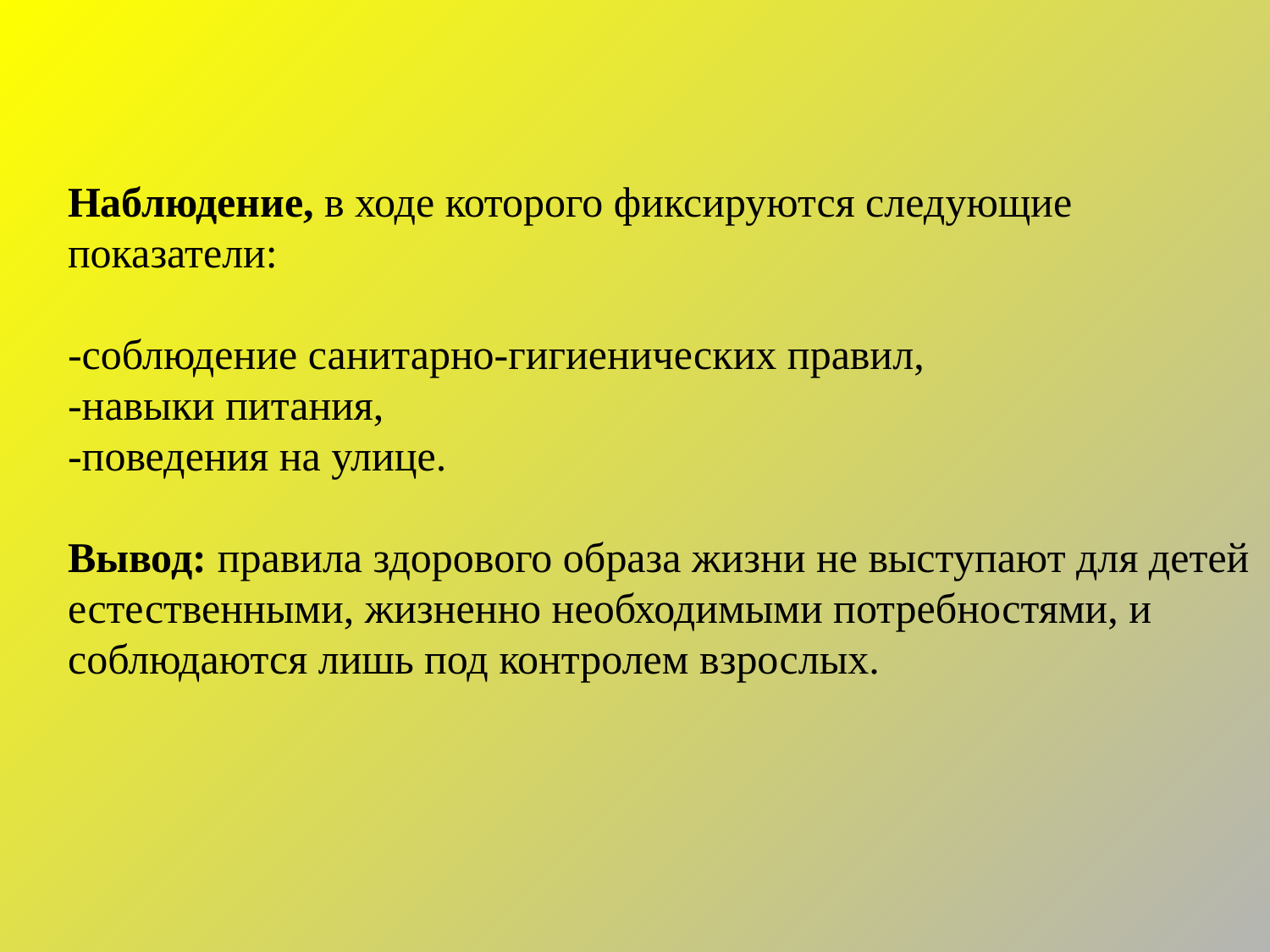

Наблюдение, в ходе которого фиксируются следующие показатели:

-соблюдение санитарно-гигиенических правил,
-навыки питания,
-поведения на улице.

Вывод: правила здорового образа жизни не выступают для детей естественными, жизненно необходимыми потребностями, и соблюдаются лишь под контролем взрослых.